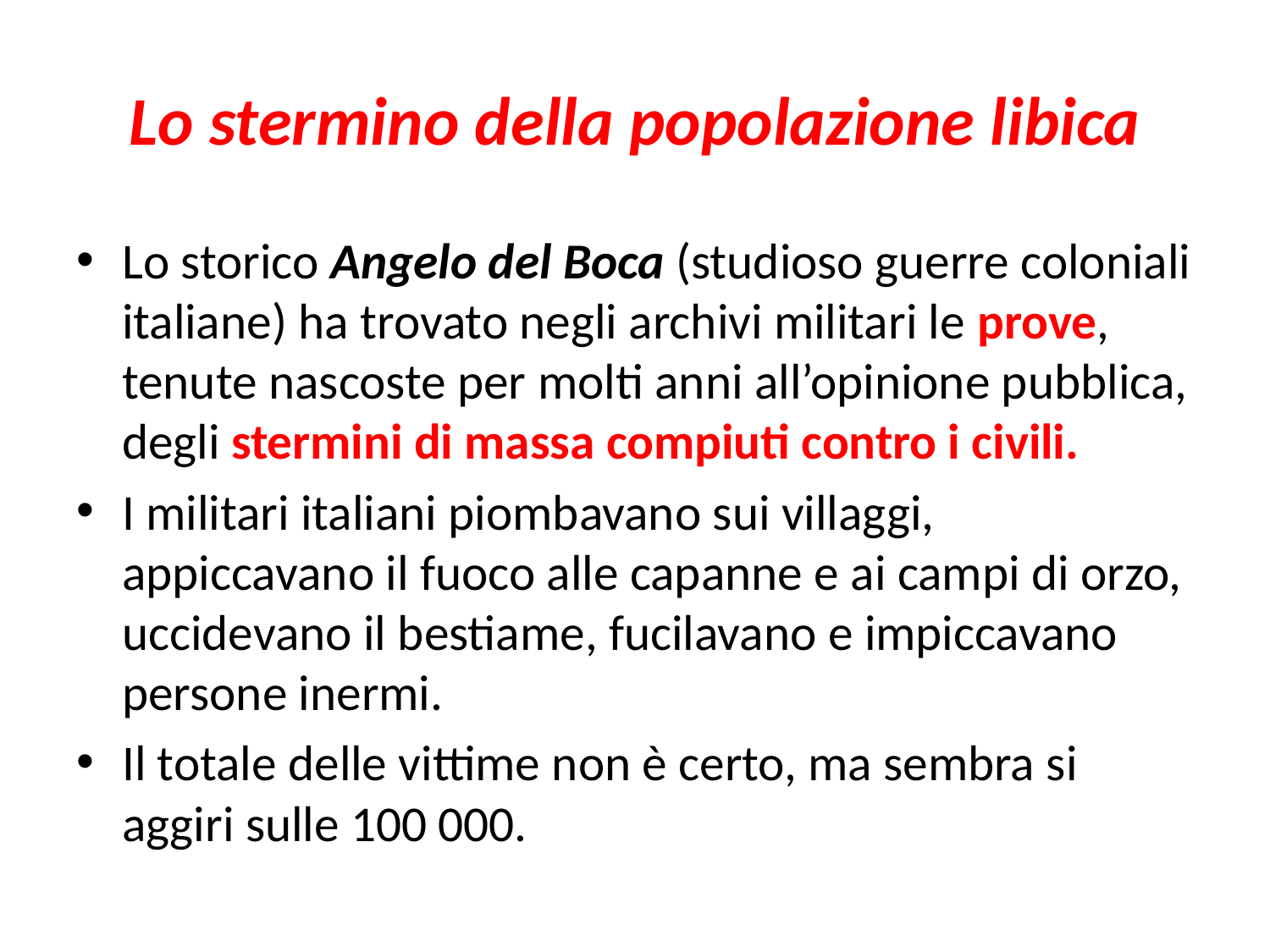

# Lo stermino della popolazione libica
Lo storico Angelo del Boca (studioso guerre coloniali italiane) ha trovato negli archivi militari le prove, tenute nascoste per molti anni all’opinione pubblica, degli stermini di massa compiuti contro i civili.
I militari italiani piombavano sui villaggi, appiccavano il fuoco alle capanne e ai campi di orzo, uccidevano il bestiame, fucilavano e impiccavano persone inermi.
Il totale delle vittime non è certo, ma sembra si aggiri sulle 100 000.